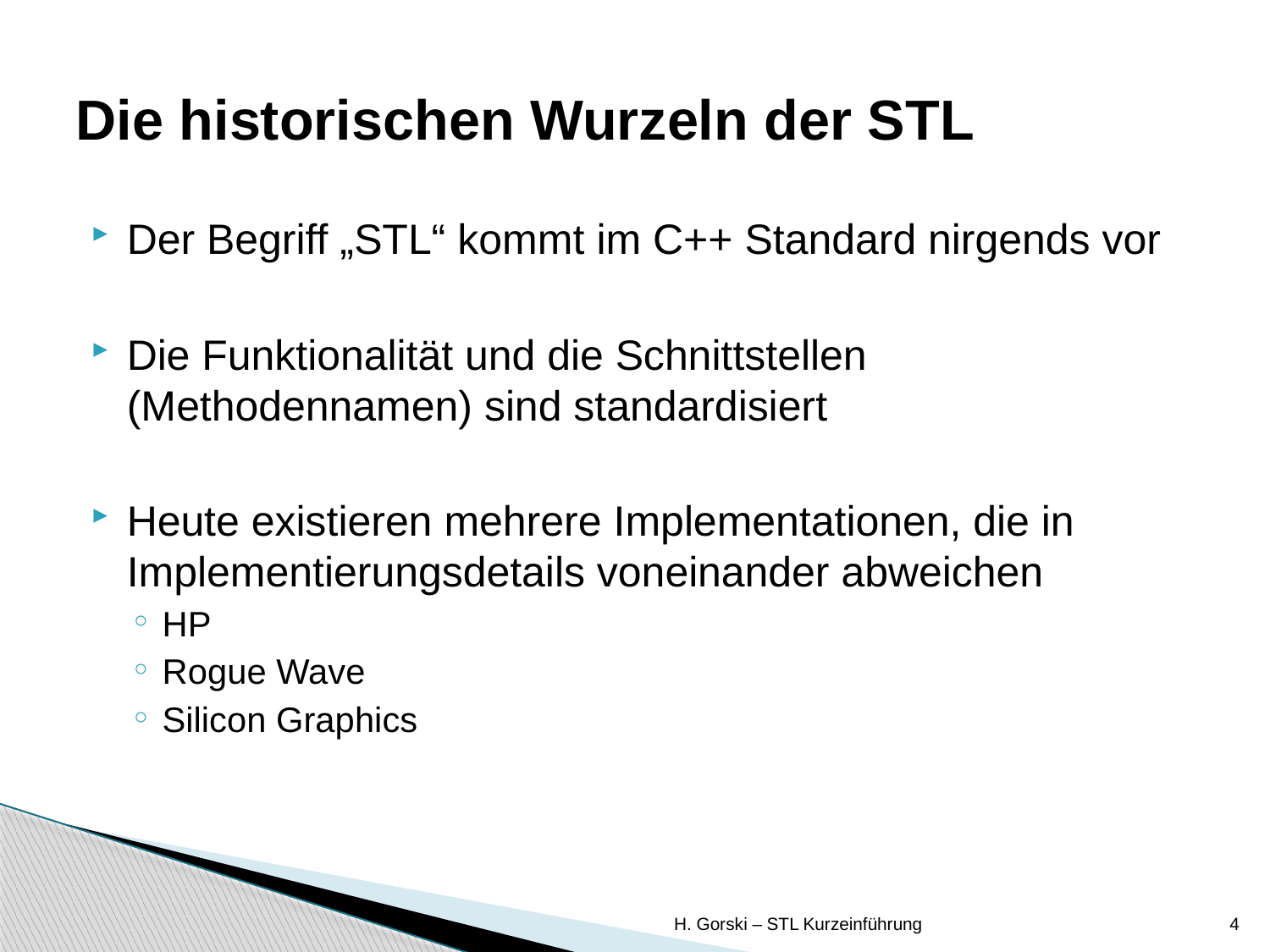

# Die historischen Wurzeln der STL
Der Begriff „STL“ kommt im C++ Standard nirgends vor

Die Funktionalität und die Schnittstellen (Methodennamen) sind standardisiert

Heute existieren mehrere Implementationen, die in Implementierungsdetails voneinander abweichen
HP
Rogue Wave
Silicon Graphics
H. Gorski – STL Kurzeinführung
4